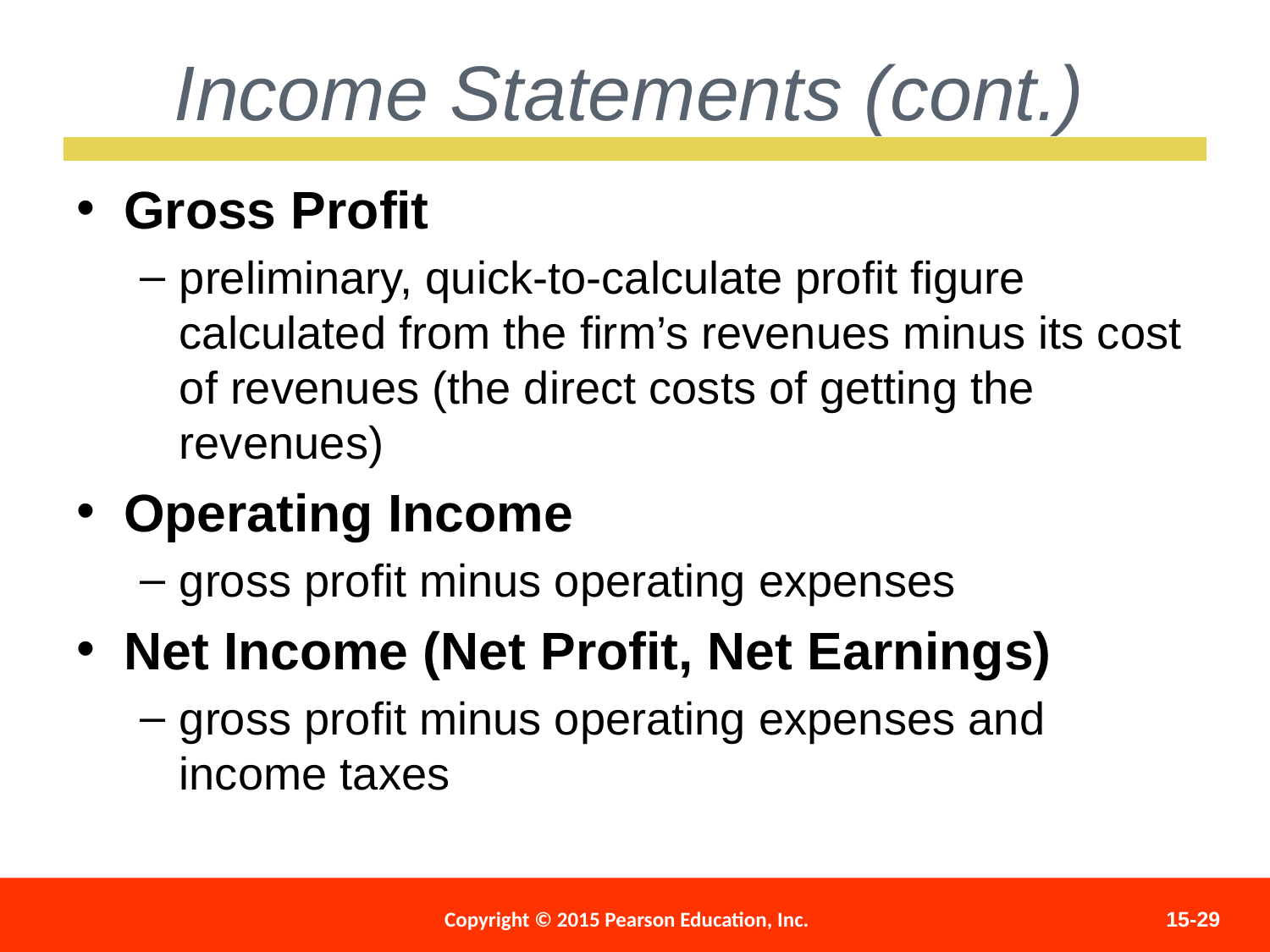

Income Statements (cont.)
Gross Profit
preliminary, quick-to-calculate profit figure calculated from the firm’s revenues minus its cost of revenues (the direct costs of getting the revenues)
Operating Income
gross profit minus operating expenses
Net Income (Net Profit, Net Earnings)
gross profit minus operating expenses and income taxes